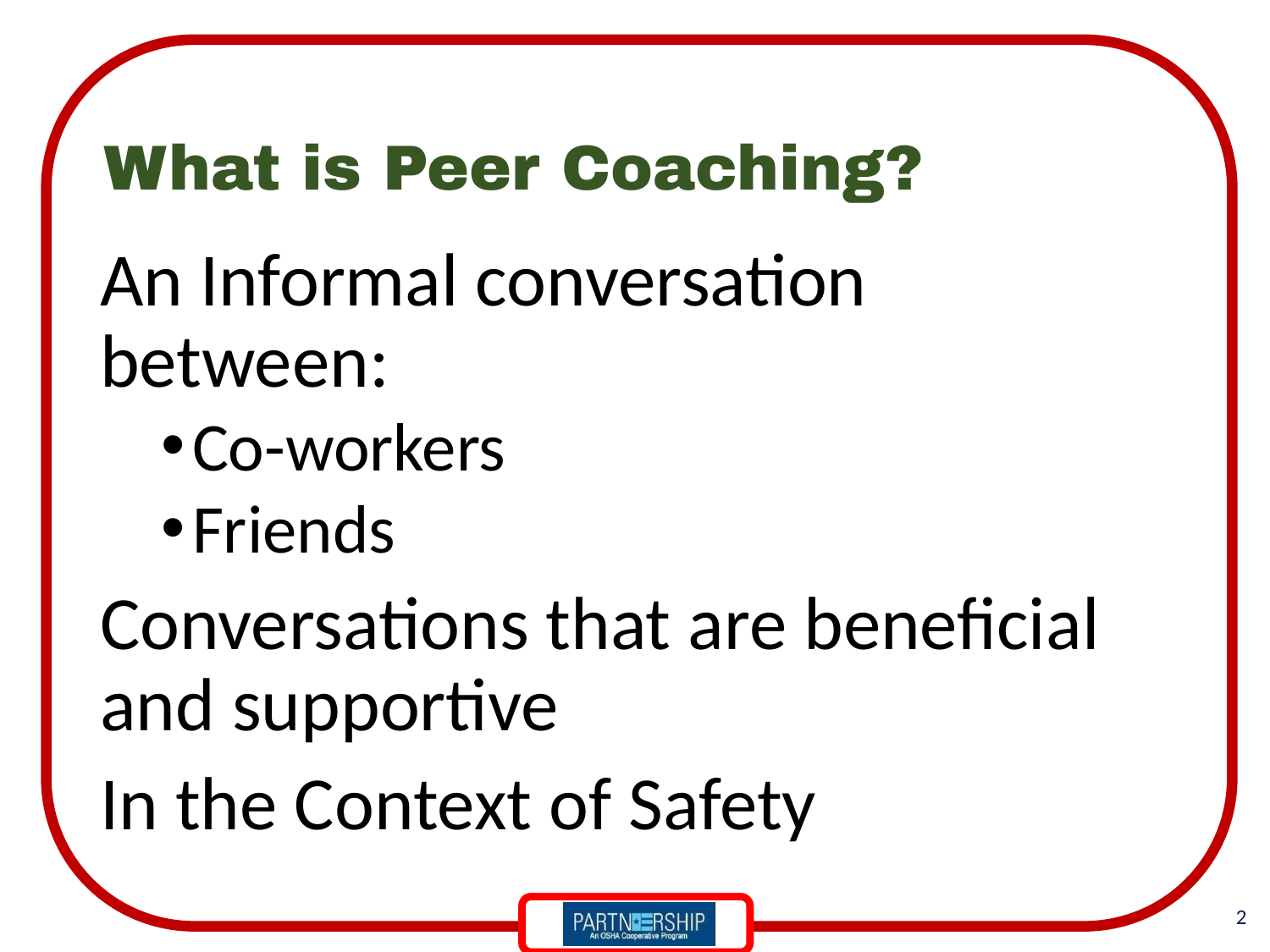

# What is Peer Coaching?
An Informal conversation between:
Co-workers
Friends
Conversations that are beneficial and supportive
In the Context of Safety
2